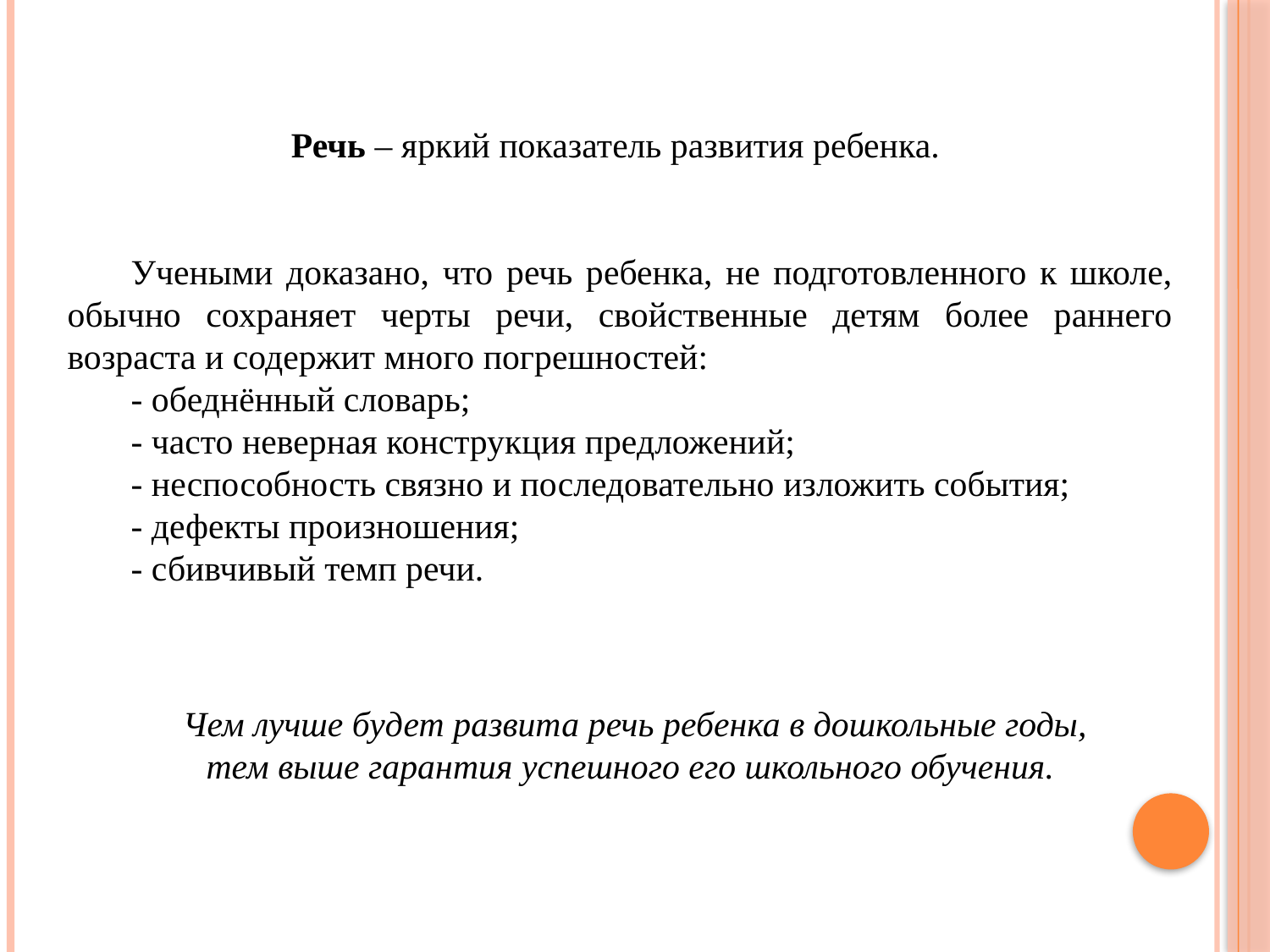

Речь – яркий показатель развития ребенка.

Учеными доказано, что речь ребенка, не подготовленного к школе, обычно сохраняет черты речи, свойственные детям более раннего возраста и содержит много погрешностей:
- обеднённый словарь;
- часто неверная конструкция предложений;
- неспособность связно и последовательно изложить события;
- дефекты произношения;
- сбивчивый темп речи.
Чем лучше будет развита речь ребенка в дошкольные годы, тем выше гарантия успешного его школьного обучения.